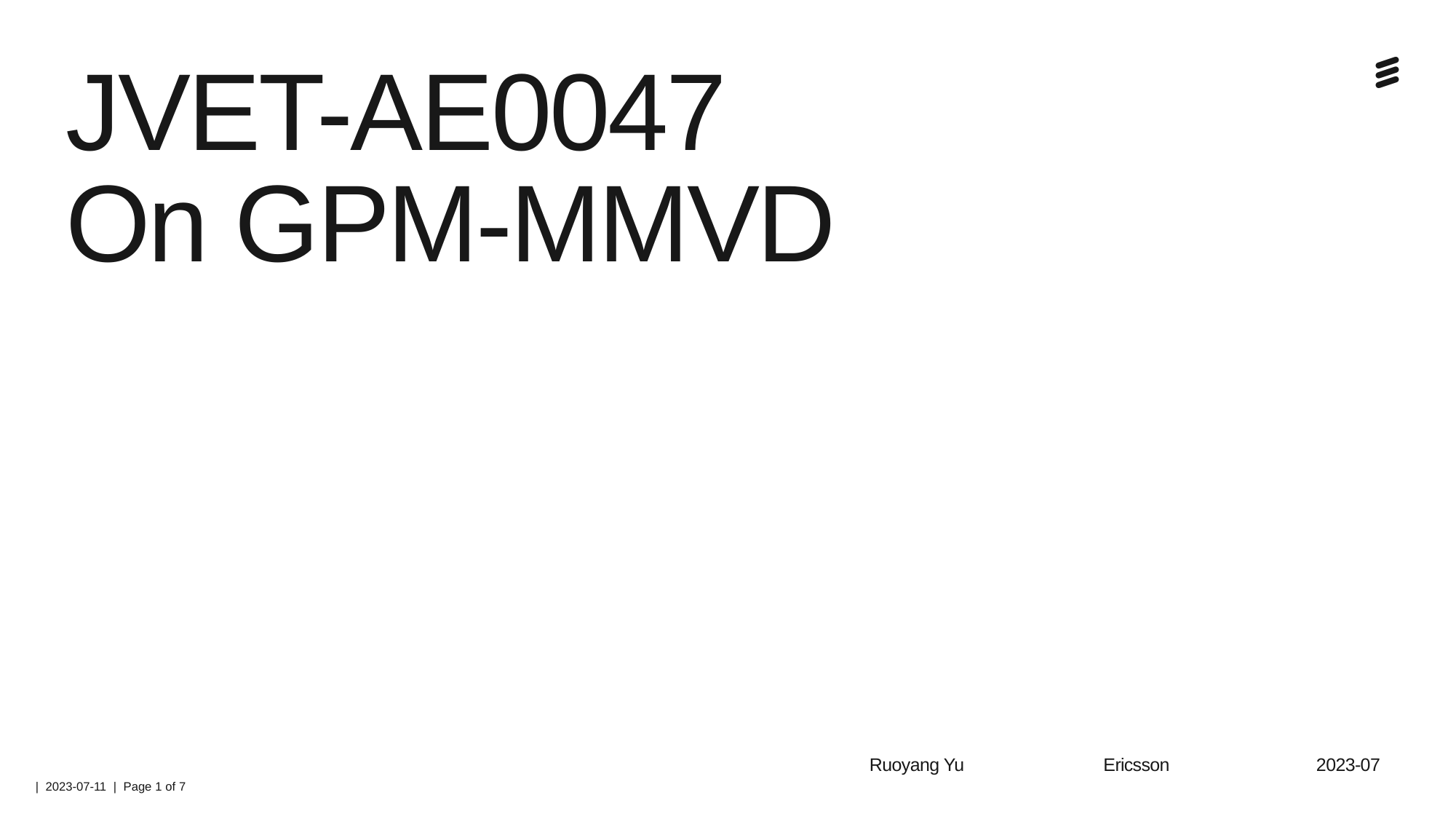

# JVET-AE0047 On GPM-MMVD
Ruoyang Yu
Ericsson
2023-07